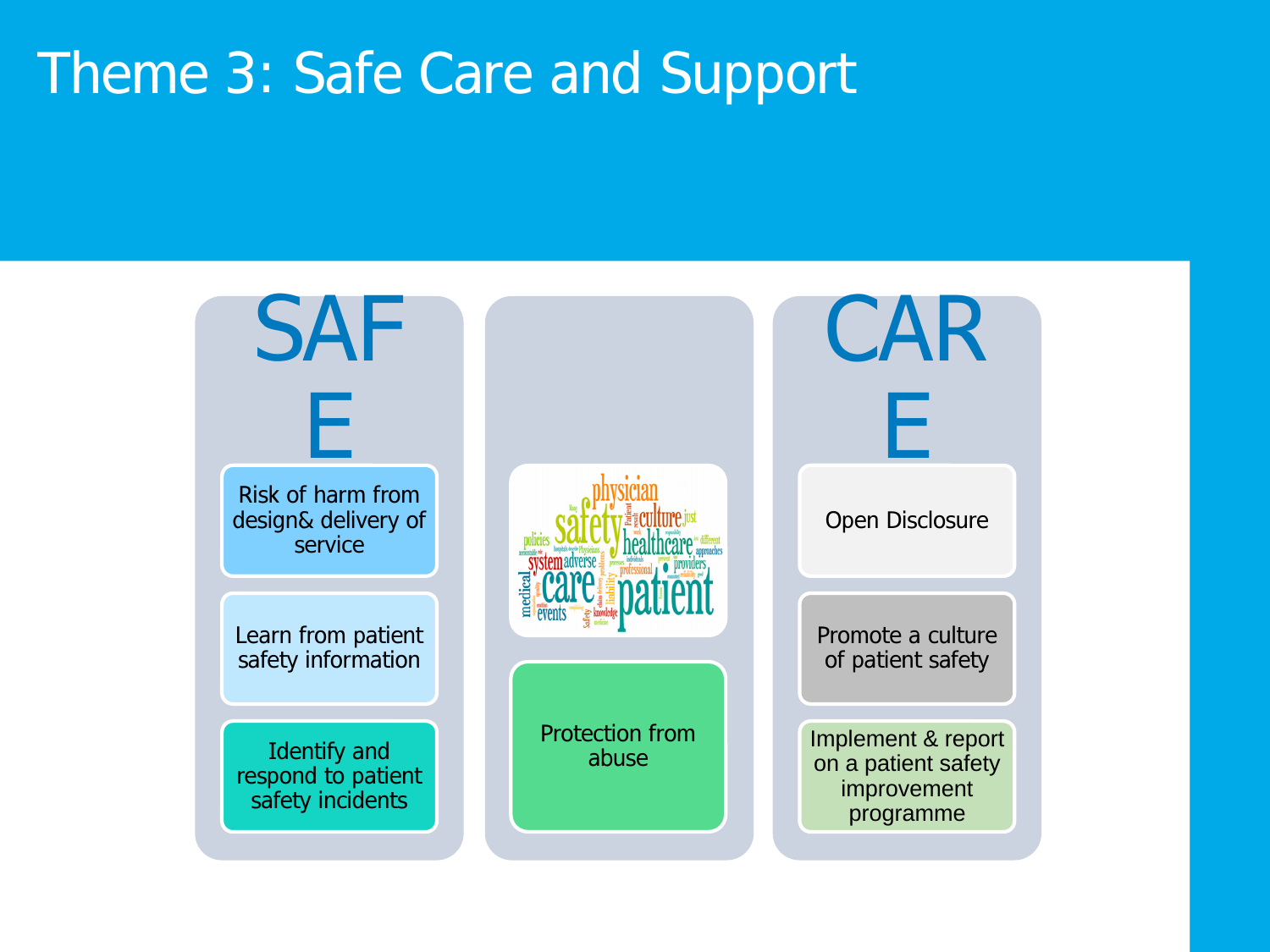

Theme 3: Safe Care and Support

SAFE
Risk of harm from design& delivery of service
Learn from patient safety information
Identify and respond to patient safety incidents

Protection from abuse
CARE
Open Disclosure
Promote a culture of patient safety
Implement & report on a patient safety improvement programme